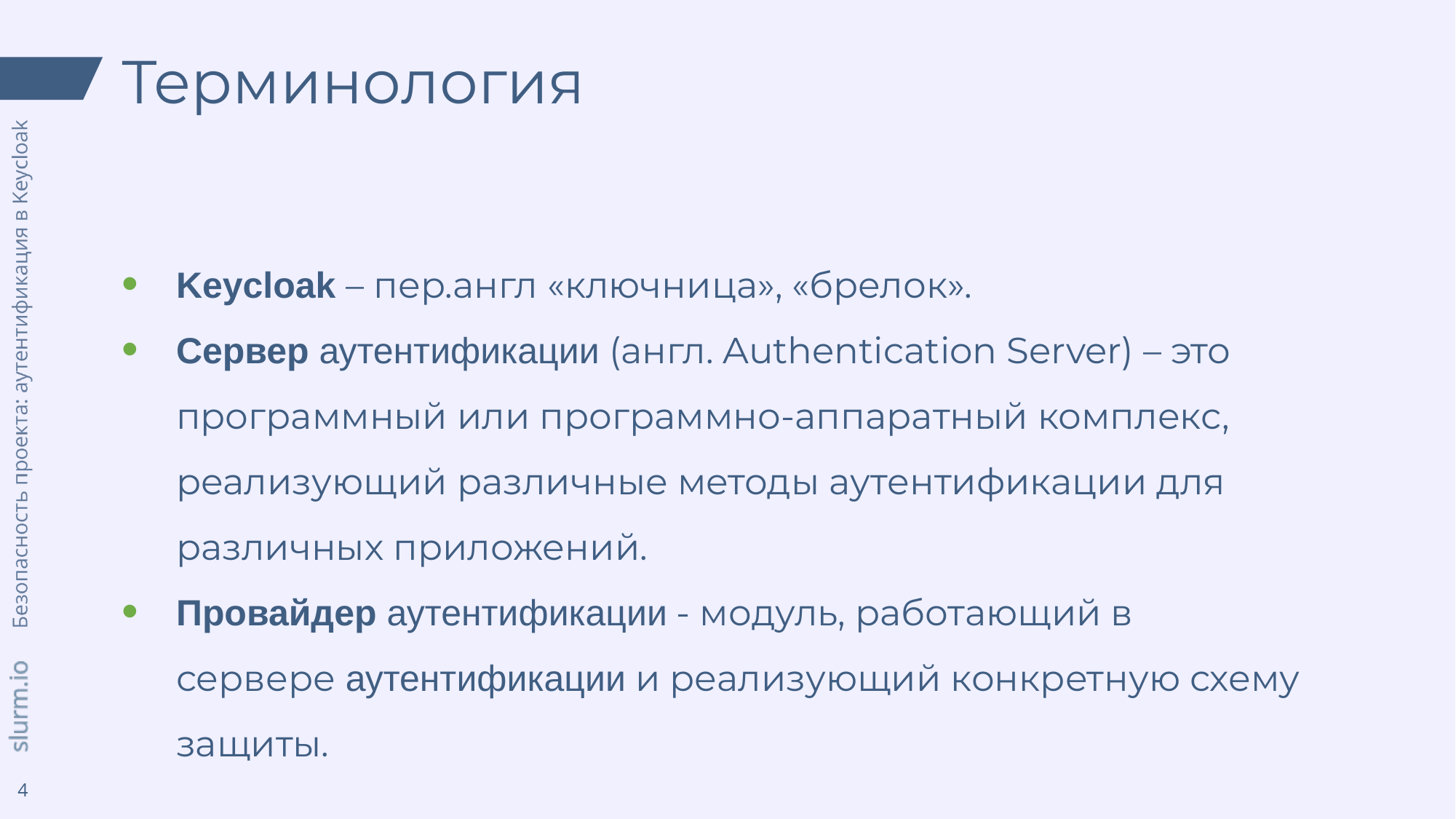

# Терминология
Keyсloak – пер.англ «ключница», «брелок».
Сервер аутентификации (англ. Authentication Server) – это программный или программно-аппаратный комплекс, реализующий различные методы аутентификации для различных приложений.
Провайдер аутентификации - модуль, работающий в сервере аутентификации и реализующий конкретную схему защиты.